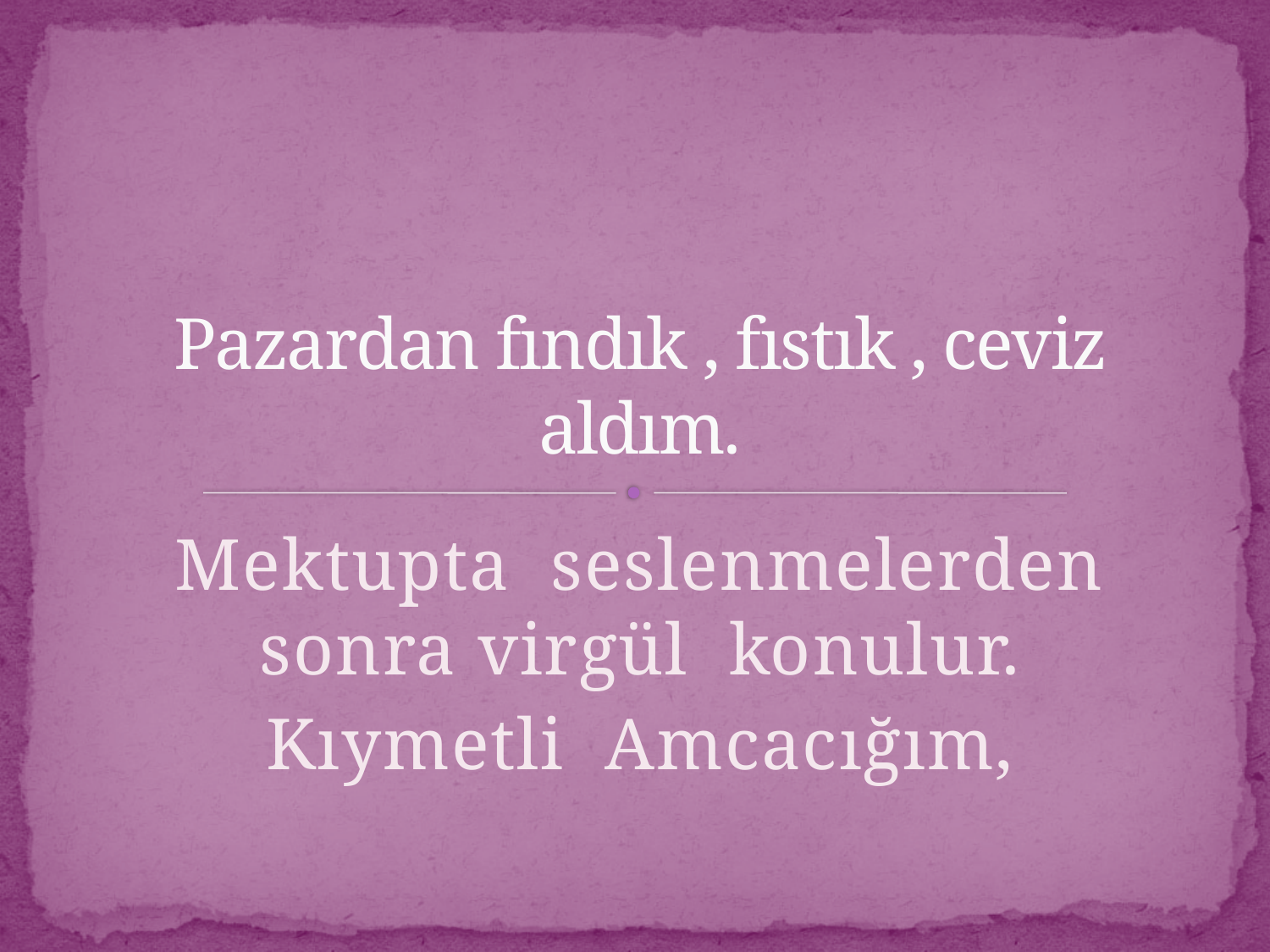

# Pazardan fındık , fıstık , ceviz aldım.
Mektupta  seslenmelerden sonra virgül  konulur.
Kıymetli  Amcacığım,